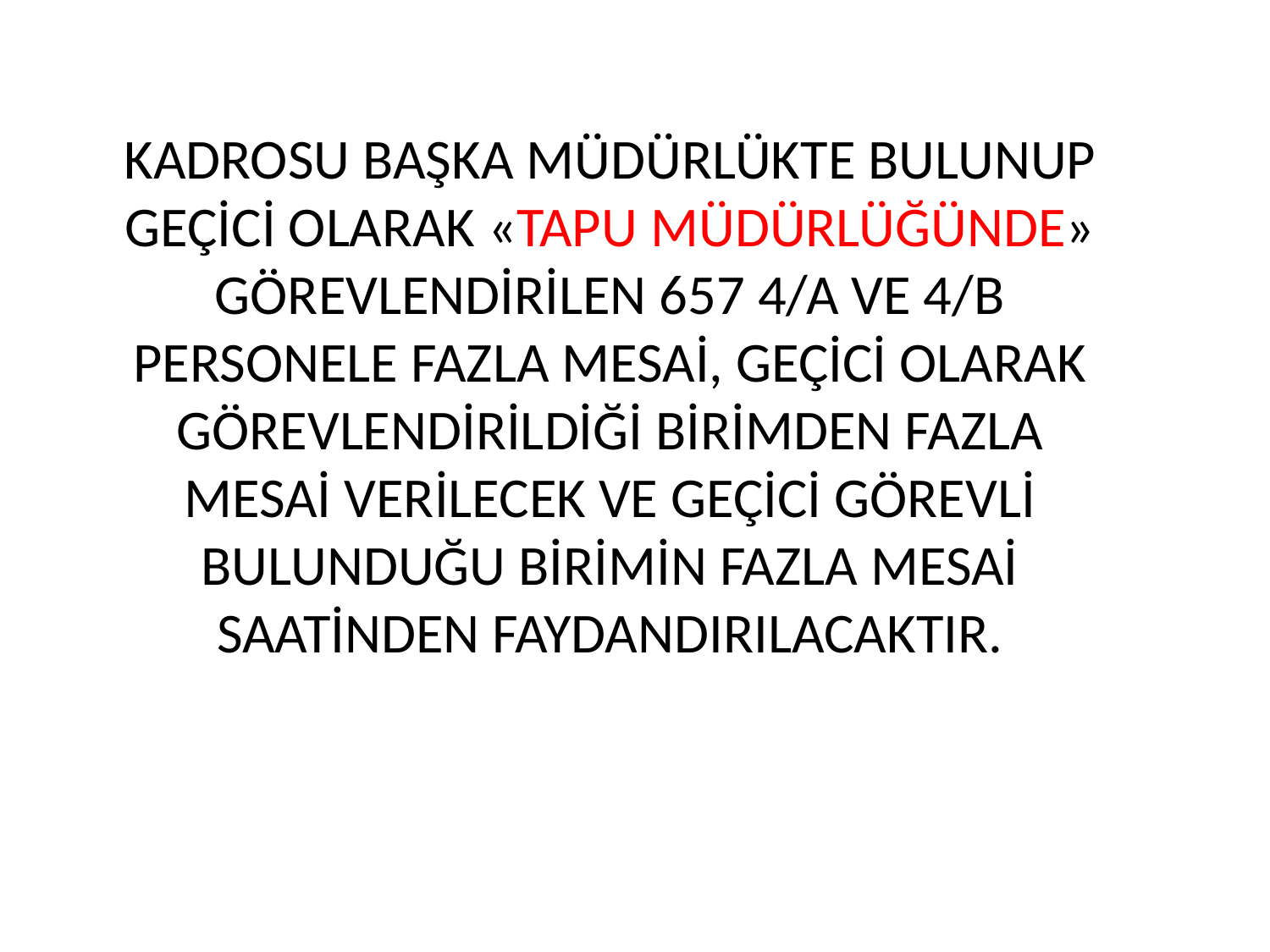

KADROSU BAŞKA MÜDÜRLÜKTE BULUNUP GEÇİCİ OLARAK «TAPU MÜDÜRLÜĞÜNDE» GÖREVLENDİRİLEN 657 4/A VE 4/B PERSONELE FAZLA MESAİ, GEÇİCİ OLARAK GÖREVLENDİRİLDİĞİ BİRİMDEN FAZLA MESAİ VERİLECEK VE GEÇİCİ GÖREVLİ BULUNDUĞU BİRİMİN FAZLA MESAİ SAATİNDEN FAYDANDIRILACAKTIR.